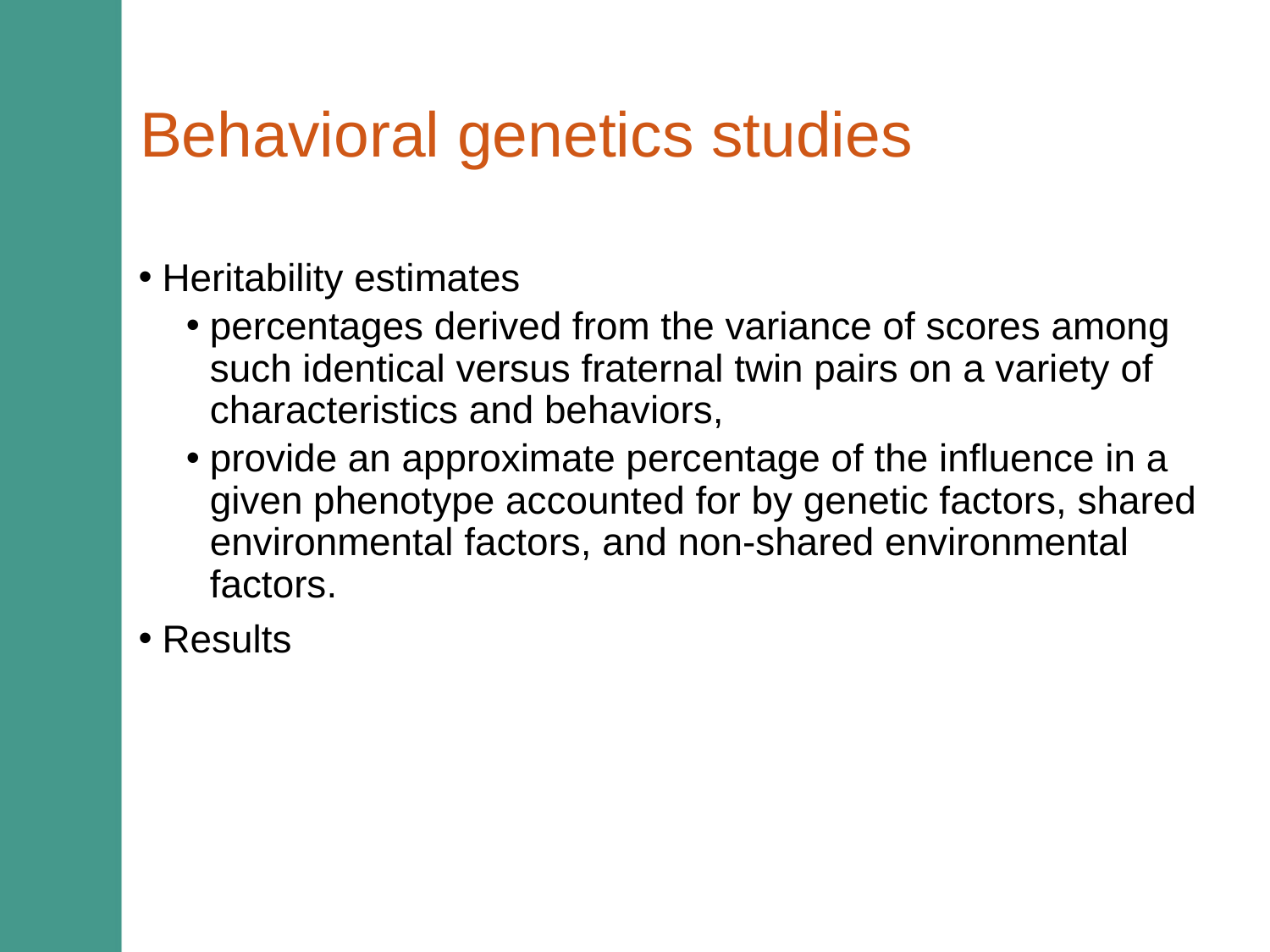

# Behavioral genetics studies
Heritability estimates
percentages derived from the variance of scores among such identical versus fraternal twin pairs on a variety of characteristics and behaviors,
provide an approximate percentage of the influence in a given phenotype accounted for by genetic factors, shared environmental factors, and non-shared environmental factors.
Results